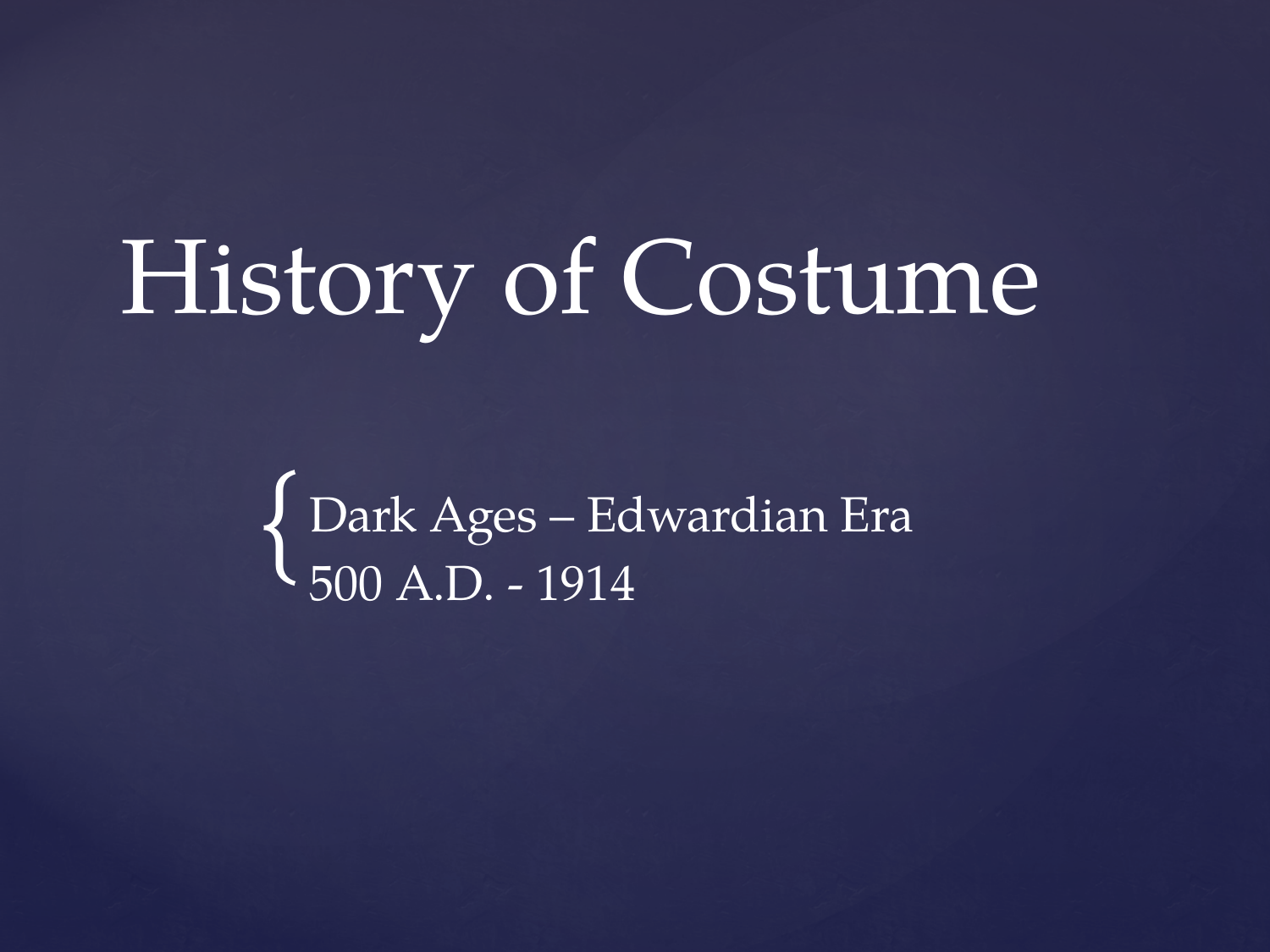

# History of Costume
Dark Ages – Edwardian Era
500 A.D. - 1914